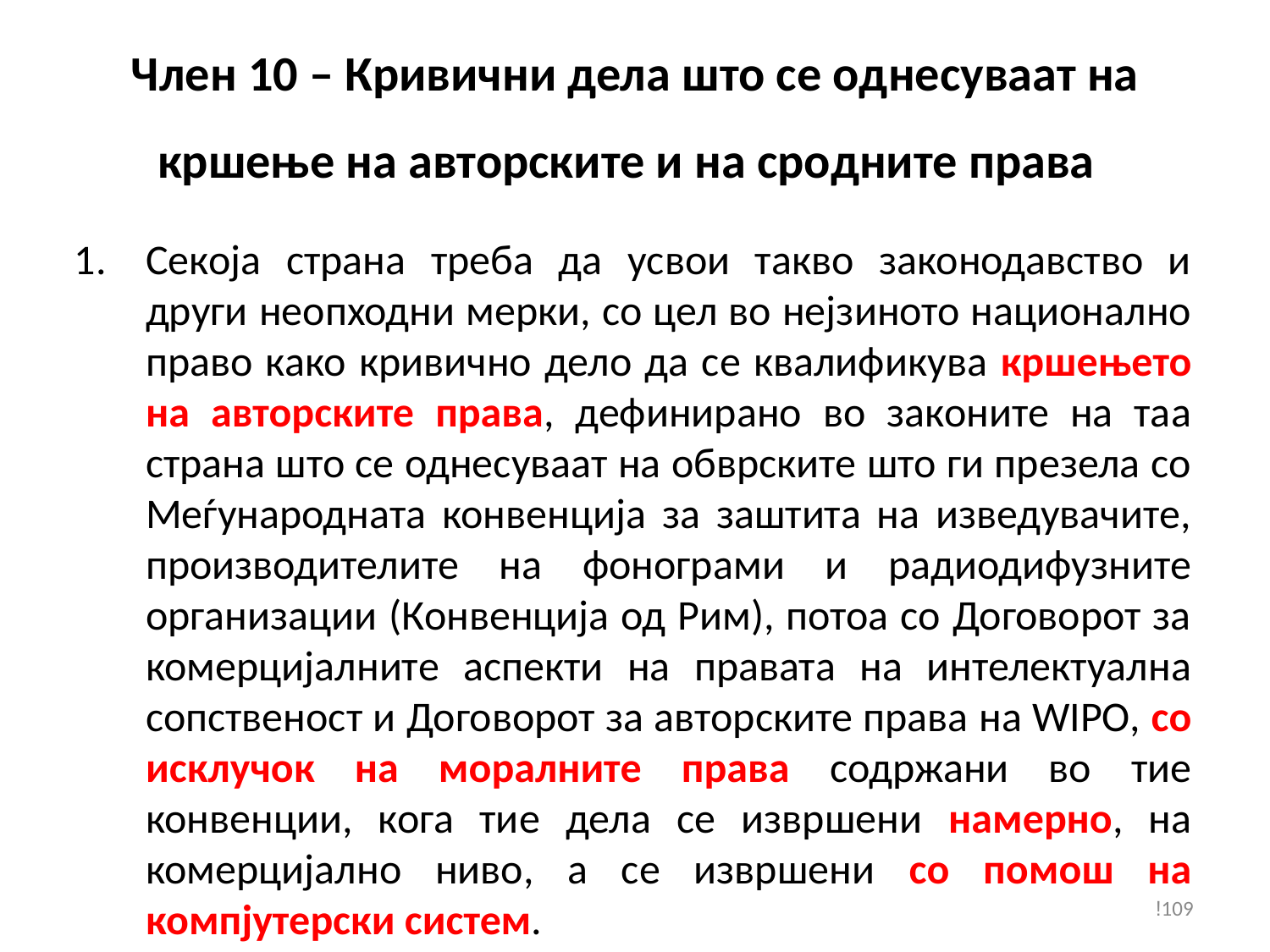

# Член 10 – Кривични дела што се однесуваат на кршење на авторските и на сродните права
Секоја страна треба да усвои такво законодавство и други неопходни мерки, со цел во нејзиното национално право како кривично дело да се квалификува кршењето на авторските права, дефинирано во законите на таа страна што се однесуваат на обврските што ги презела со Меѓународната конвенција за заштита на изведувачите, производителите на фонограми и радиодифузните организации (Конвенција од Рим), потоа со Договорот за комерцијалните аспекти на правата на интелектуална сопственост и Договорот за авторските права на WIPO, со исклучок на моралните права содржани во тие конвенции, кога тие дела се извршени намерно, на комерцијално ниво, а се извршени со помош на компјутерски систем.
!109